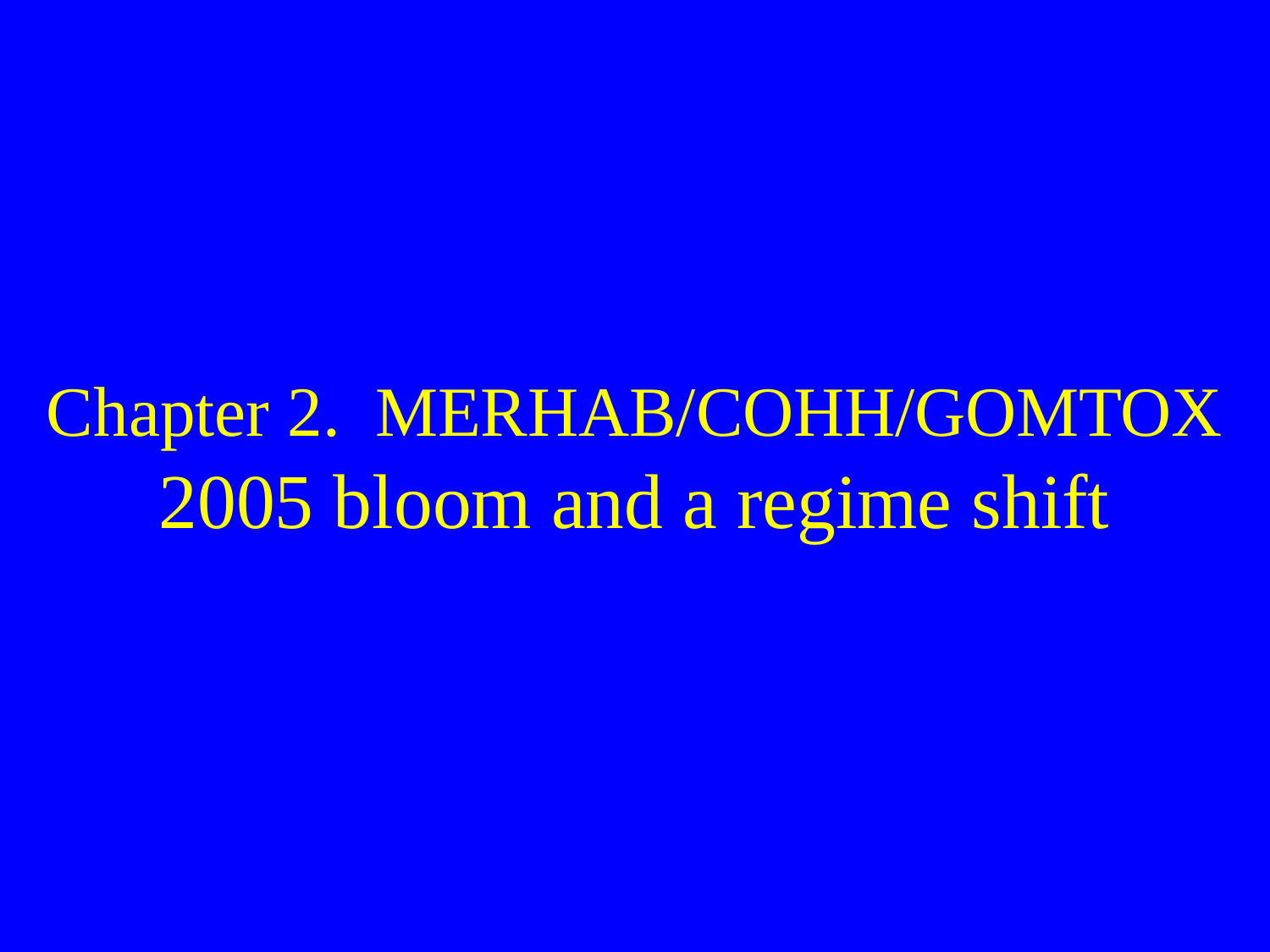

Chapter 2.  MERHAB/COHH/GOMTOX
2005 bloom and a regime shift